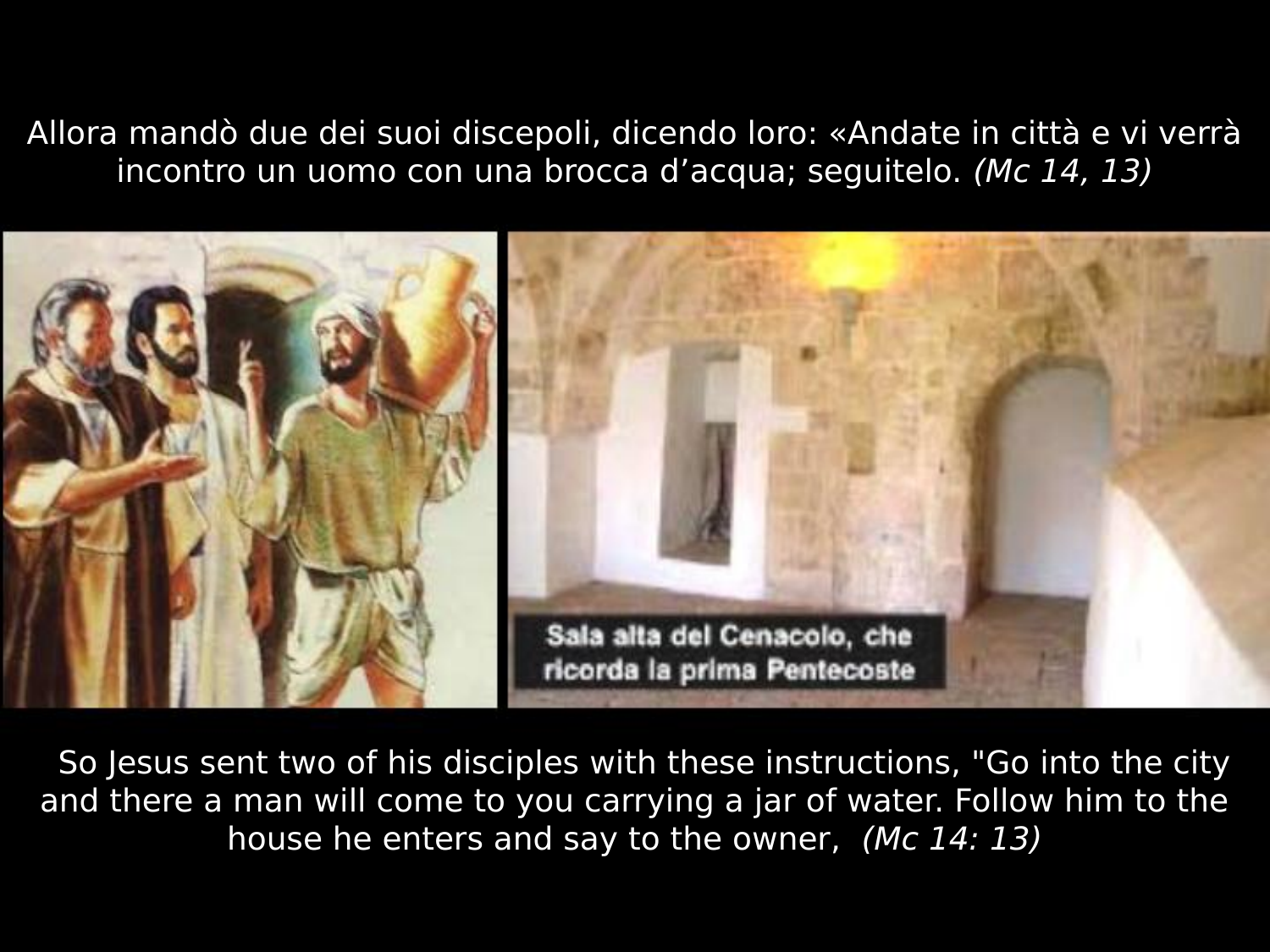

Allora mandò due dei suoi discepoli, dicendo loro: «Andate in città e vi verrà incontro un uomo con una brocca d’acqua; seguitelo. (Mc 14, 13)
  So Jesus sent two of his disciples with these instructions, "Go into the city and there a man will come to you carrying a jar of water. Follow him to the house he enters and say to the owner,  (Mc 14: 13)